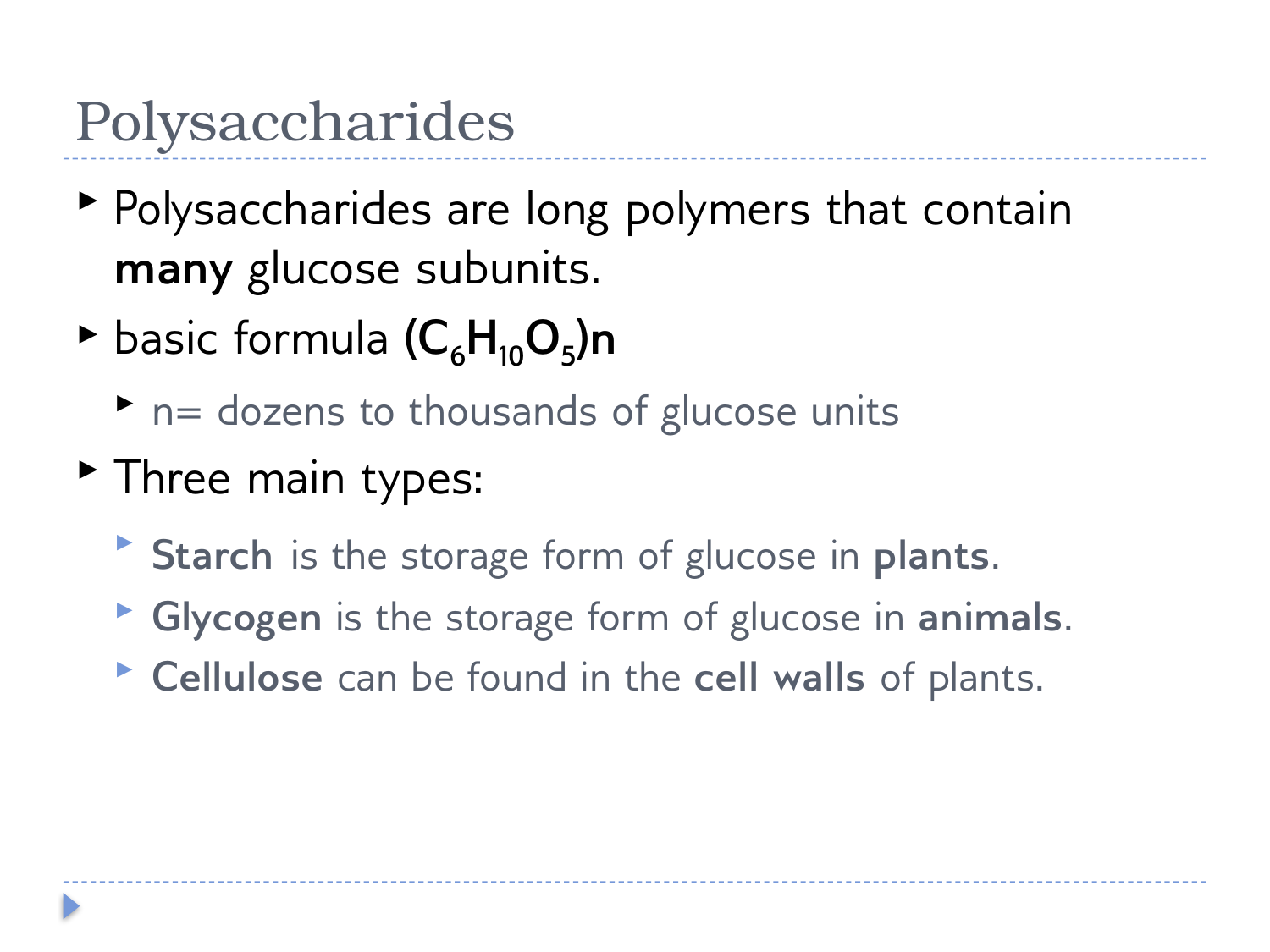

# Polysaccharides
Polysaccharides are long polymers that contain many glucose subunits.
basic formula (C6H10O5)n
n= dozens to thousands of glucose units
Three main types:
Starch is the storage form of glucose in plants.
Glycogen is the storage form of glucose in animals.
Cellulose can be found in the cell walls of plants.